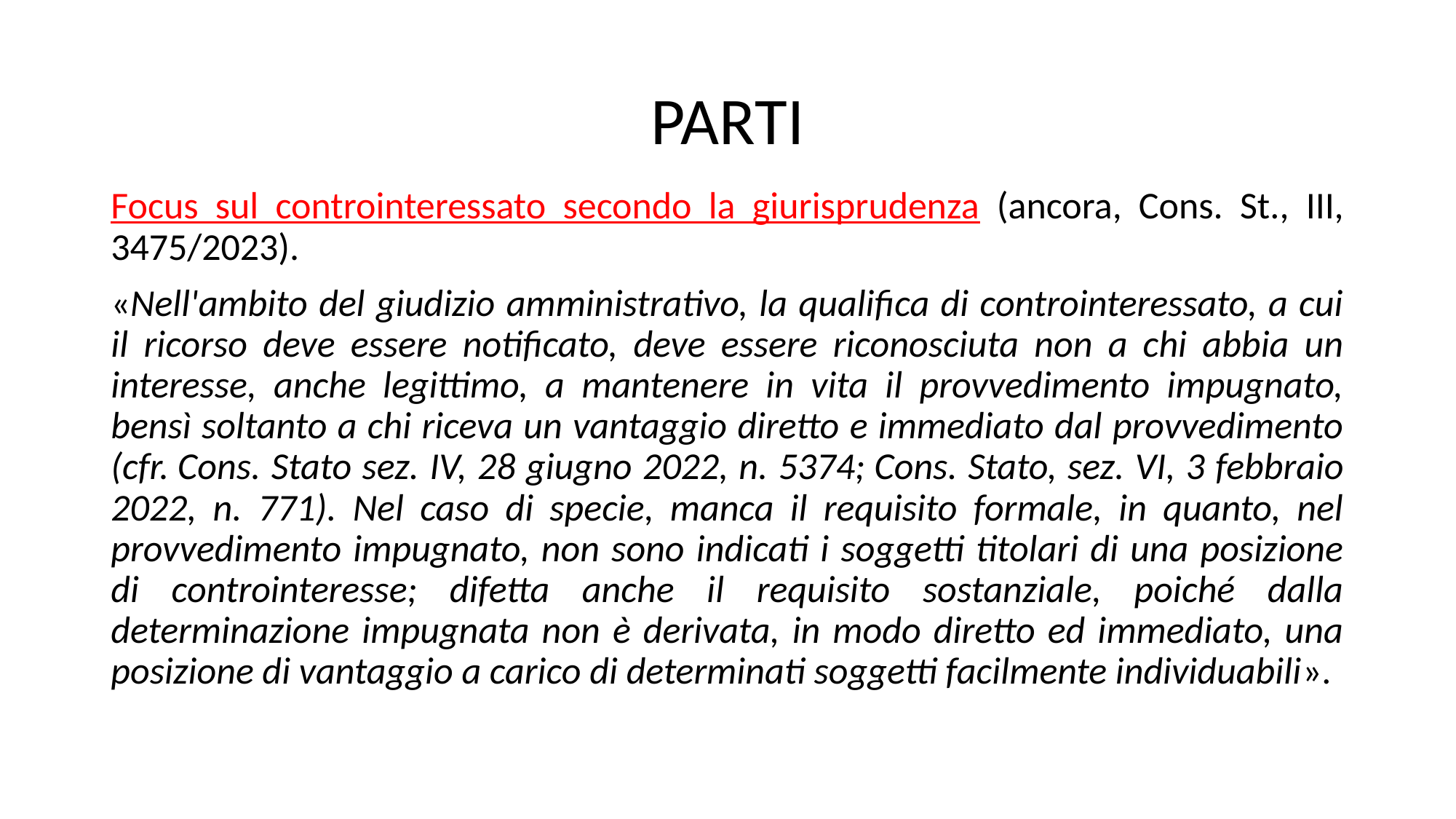

# PARTI
Focus sul controinteressato secondo la giurisprudenza (ancora, Cons. St., III, 3475/2023).
«Nell'ambito del giudizio amministrativo, la qualifica di controinteressato, a cui il ricorso deve essere notificato, deve essere riconosciuta non a chi abbia un interesse, anche legittimo, a mantenere in vita il provvedimento impugnato, bensì soltanto a chi riceva un vantaggio diretto e immediato dal provvedimento (cfr. Cons. Stato sez. IV, 28 giugno 2022, n. 5374; Cons. Stato, sez. VI, 3 febbraio 2022, n. 771). Nel caso di specie, manca il requisito formale, in quanto, nel provvedimento impugnato, non sono indicati i soggetti titolari di una posizione di controinteresse; difetta anche il requisito sostanziale, poiché dalla determinazione impugnata non è derivata, in modo diretto ed immediato, una posizione di vantaggio a carico di determinati soggetti facilmente individuabili».